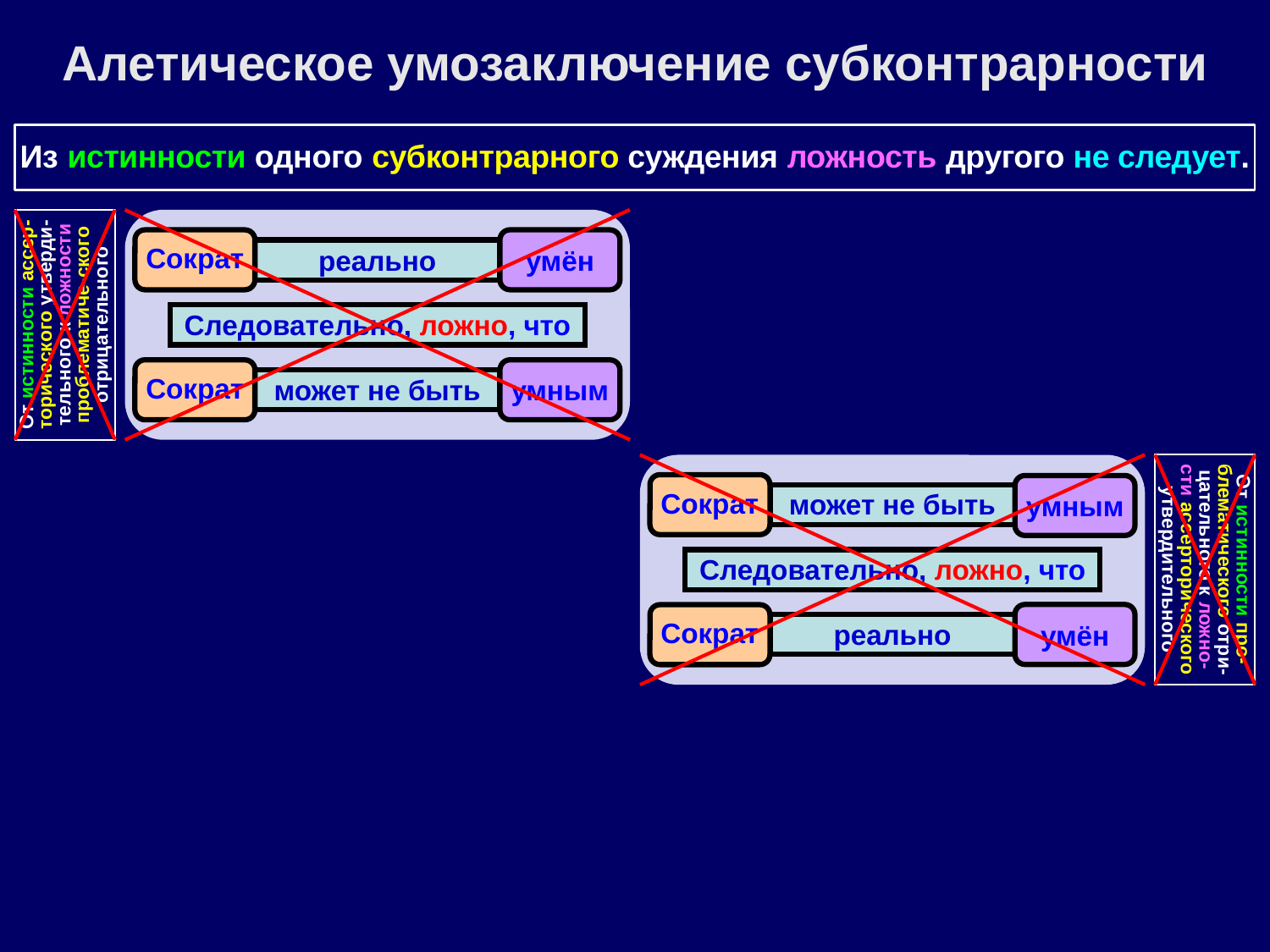

Алетическое умозаключение субконтрарности
Из истинности одного субконтрарного суждения ложность другого не следует.

Сократ
умён
реально
От истинности ассер-торического утверди-тельного к ложности проблематиче-ского отрицательного
Следовательно, ложно, что
Сократ
умным
может не быть

Сократ
умным
может не быть
От истинности про-блематического отри-цательного к ложно-сти ассерторического утвердительного
Следовательно, ложно, что
умён
Сократ
реально